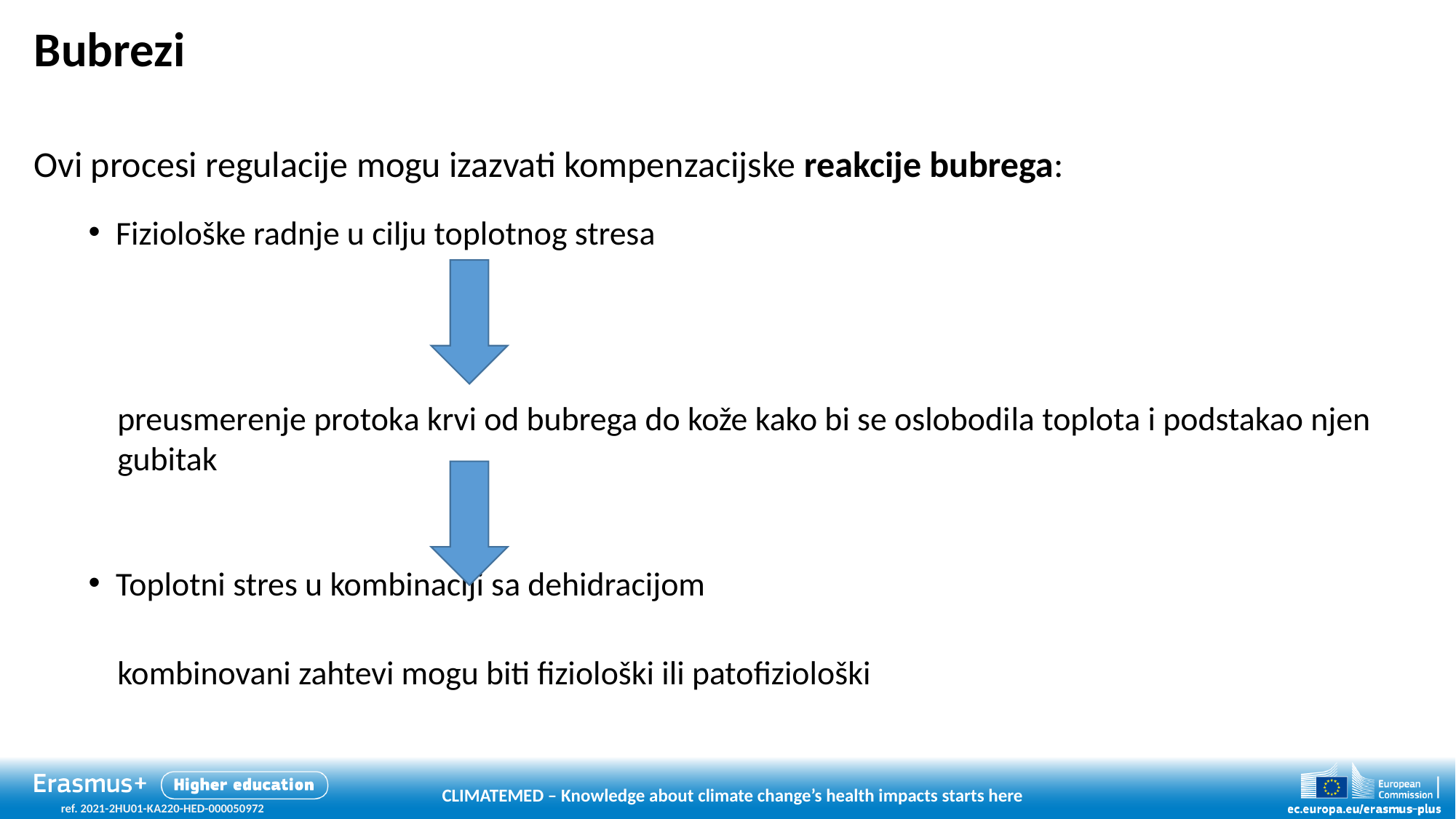

# Bubrezi
Ovi procesi regulacije mogu izazvati kompenzacijske reakcije bubrega:
Fiziološke radnje u cilju toplotnog stresa

Toplotni stres u kombinaciji sa dehidracijom

preusmerenje protoka krvi od bubrega do kože kako bi se oslobodila toplota i podstakao njen gubitak

kombinovani zahtevi mogu biti fiziološki ili patofiziološki